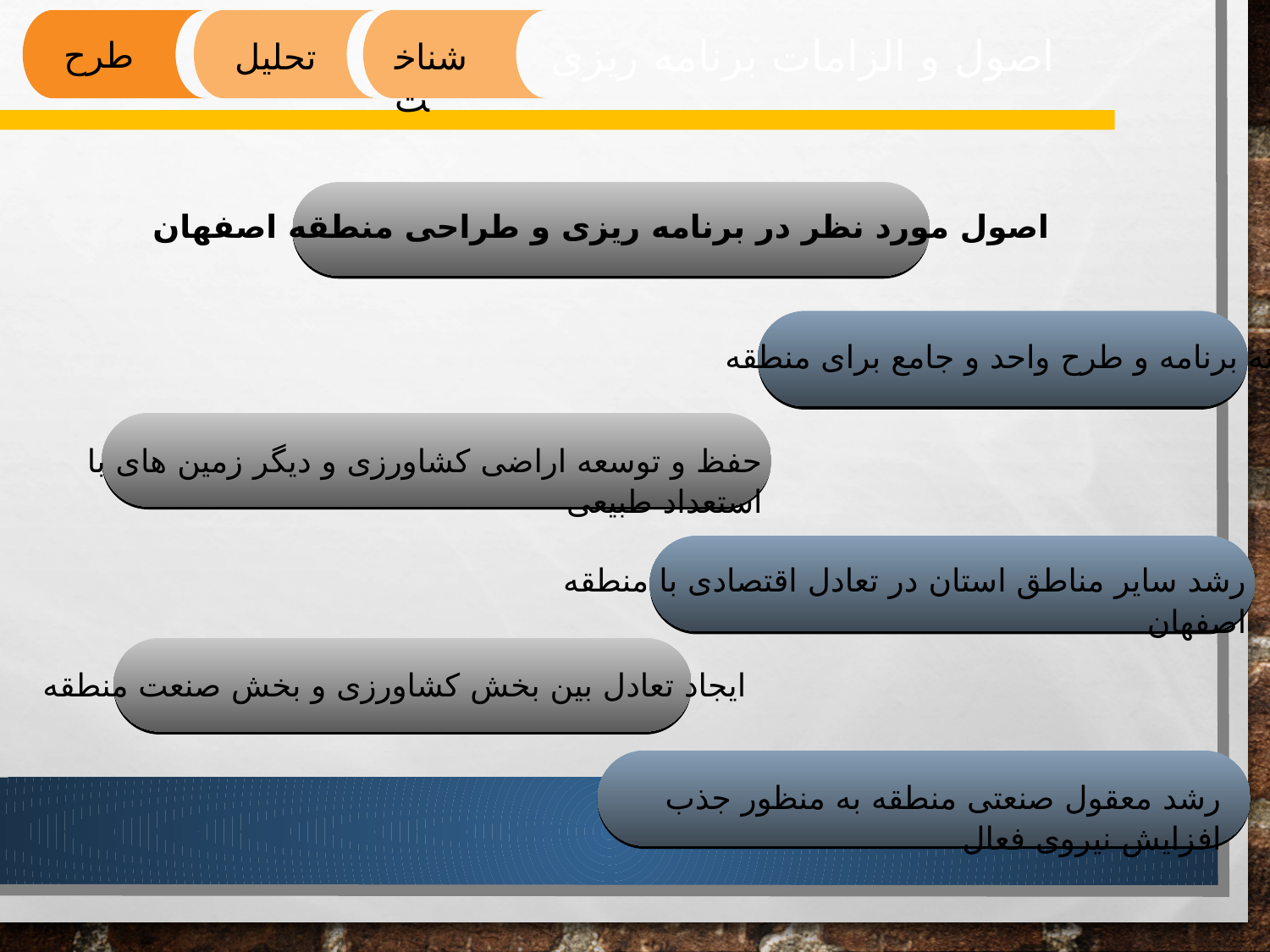

اصول و الزامات برنامه ریزی
طرح
تحلیل
شناخت

اصول مورد نظر در برنامه ریزی و طراحی منطقه اصفهان

ارائه برنامه و طرح واحد و جامع برای منطقه

حفظ و توسعه اراضی کشاورزی و دیگر زمین های با استعداد طبیعی

رشد سایر مناطق استان در تعادل اقتصادی با منطقه اصفهان

ایجاد تعادل بین بخش کشاورزی و بخش صنعت منطقه

رشد معقول صنعتی منطقه به منظور جذب افزایش نیروی فعال